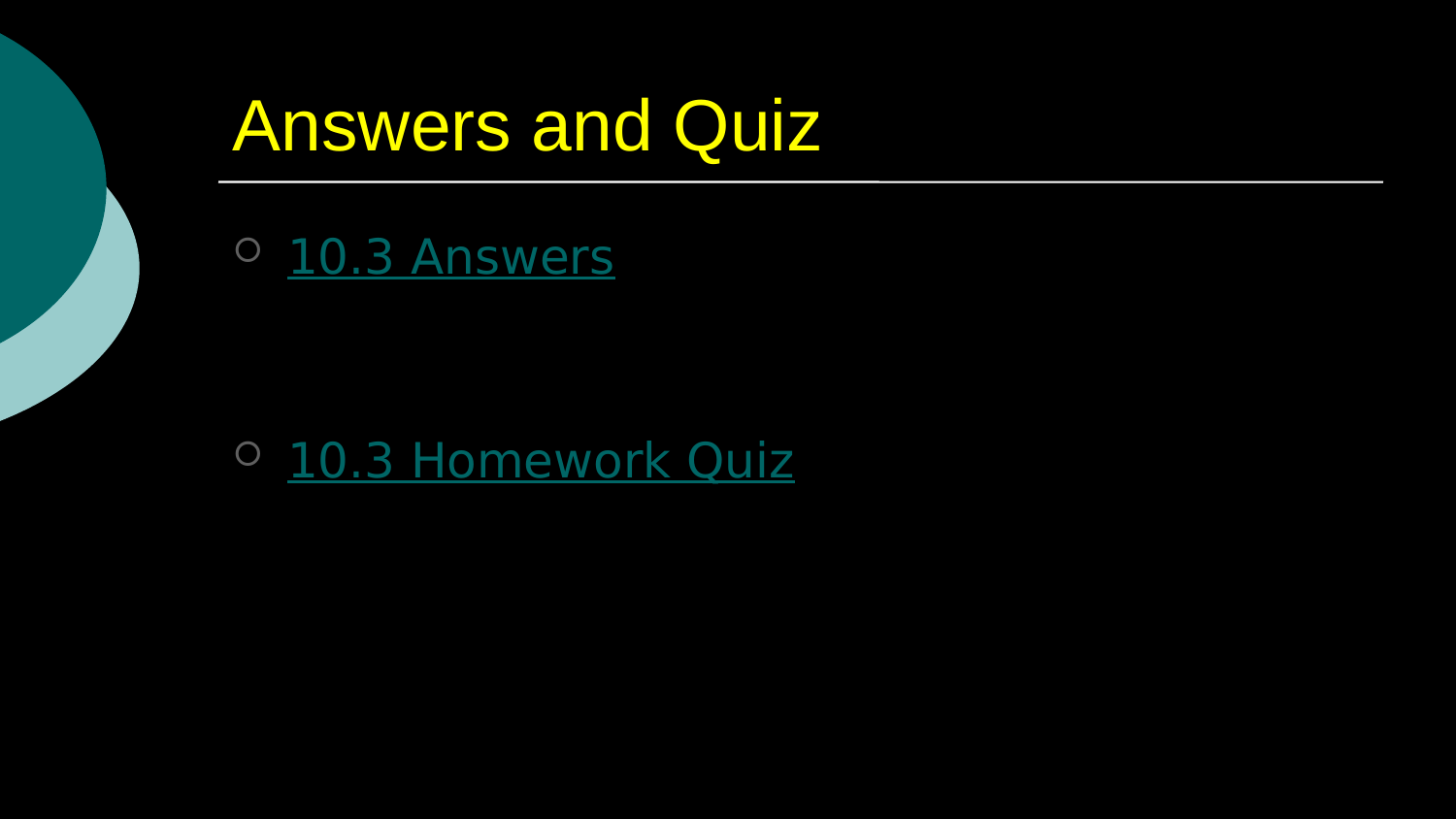

# Answers and Quiz
10.3 Answers

10.3 Homework Quiz